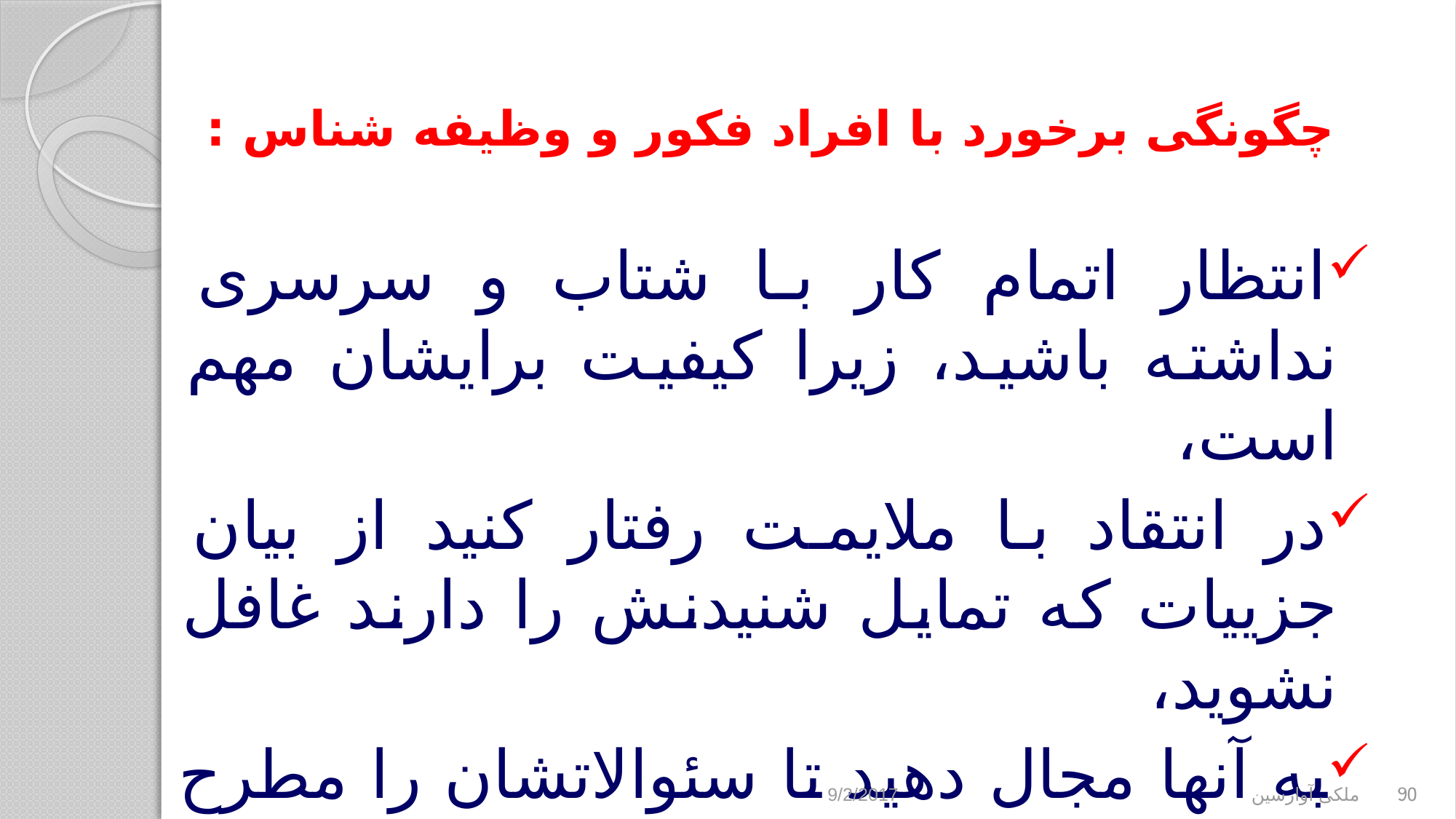

# چگونگی برخورد با افراد فکور و وظیفه شناس :
انتظار اتمام کار با شتاب و سرسری نداشته باشید، زیرا کیفیت برایشان مهم است،
در انتقاد با ملایمت رفتار کنید از بیان جزییات که تمایل شنیدنش را دارند غافل نشوید،
به آنها مجال دهید تا سئوالاتشان را مطرح کنند.
9/2/2017
ملکی آوارسین
90